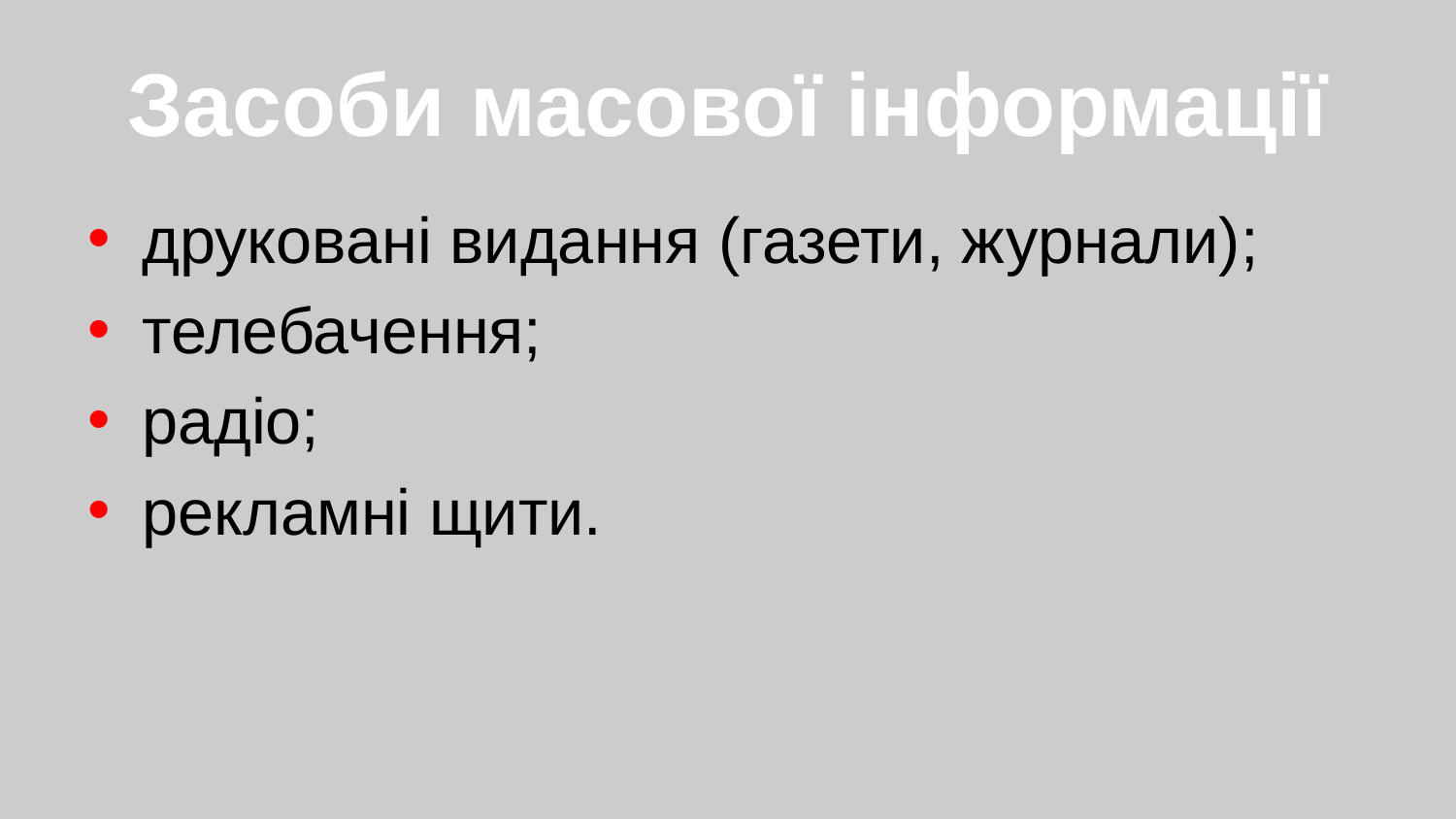

# Засоби масової інформації
друковані видання (газети, журнали);
телебачення;
радіо;
рекламні щити.